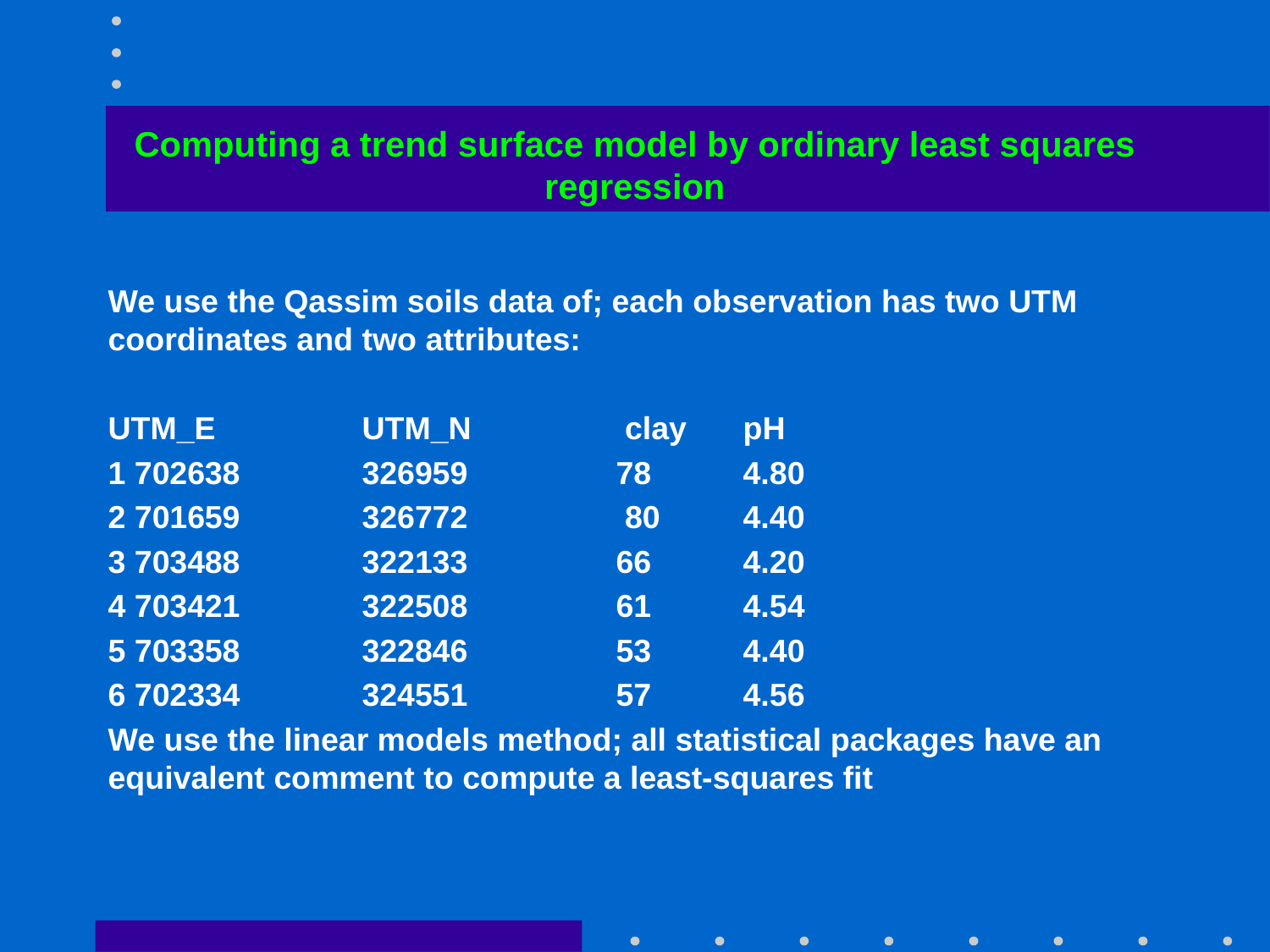

# Computing a trend surface model by ordinary least squares regression
We use the Qassim soils data of; each observation has two UTM coordinates and two attributes:

UTM_E 		UTM_N		 clay 	pH
1 702638 	326959 		78 	4.80
2 701659 	326772		 80 	4.40
3 703488 	322133 		66 	4.20
4 703421 	322508 		61 	4.54
5 703358 	322846 		53 	4.40
6 702334 	324551 		57 	4.56
We use the linear models method; all statistical packages have an equivalent comment to compute a least-squares fit